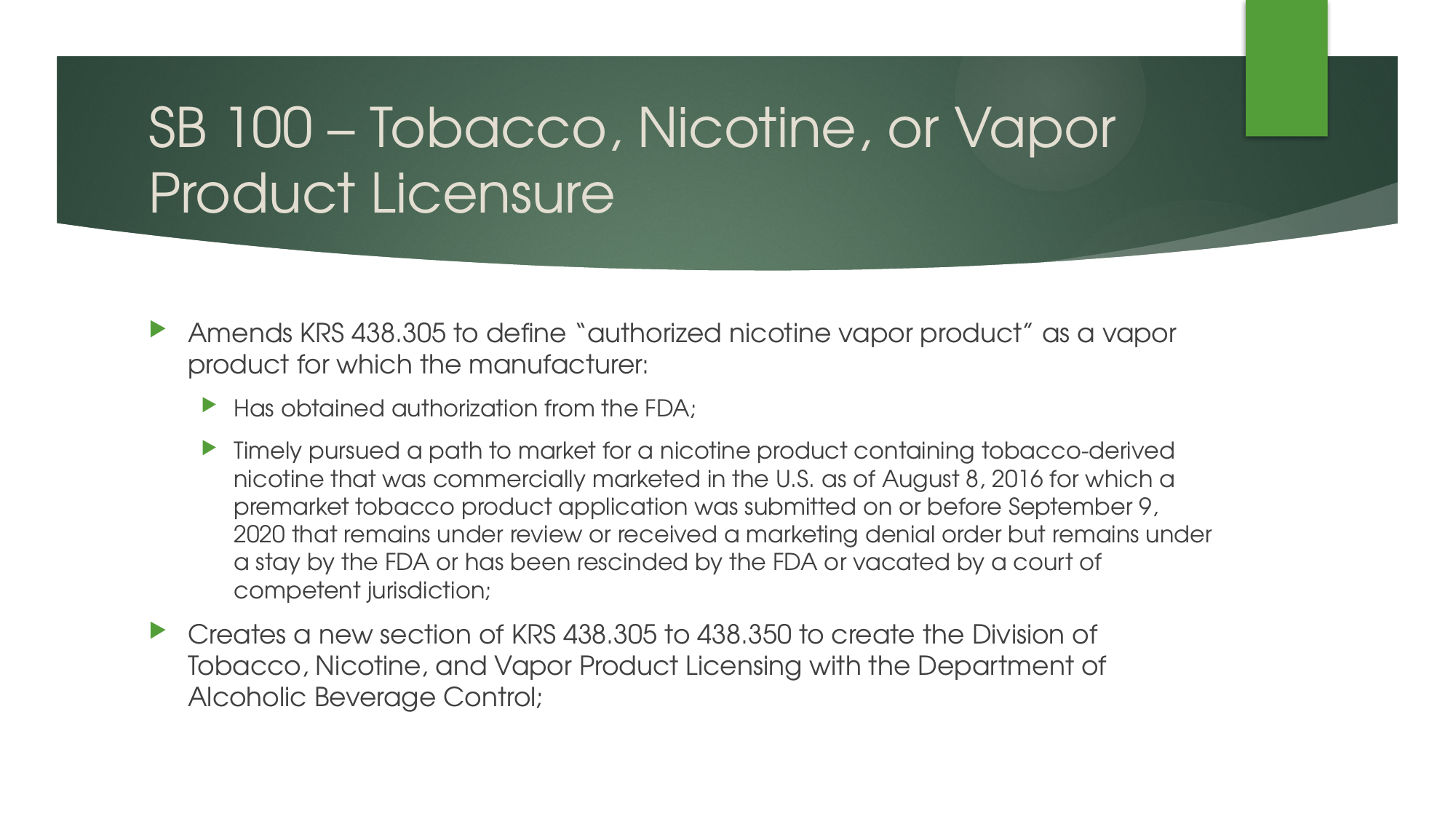

# SB 100 – Tobacco, Nicotine, or Vapor Product Licensure
Amends KRS 438.305 to define “authorized nicotine vapor product” as a vapor product for which the manufacturer:
Has obtained authorization from the FDA;
Timely pursued a path to market for a nicotine product containing tobacco-derived nicotine that was commercially marketed in the U.S. as of August 8, 2016 for which a premarket tobacco product application was submitted on or before September 9, 2020 that remains under review or received a marketing denial order but remains under a stay by the FDA or has been rescinded by the FDA or vacated by a court of competent jurisdiction;
Creates a new section of KRS 438.305 to 438.350 to create the Division of Tobacco, Nicotine, and Vapor Product Licensing with the Department of Alcoholic Beverage Control;